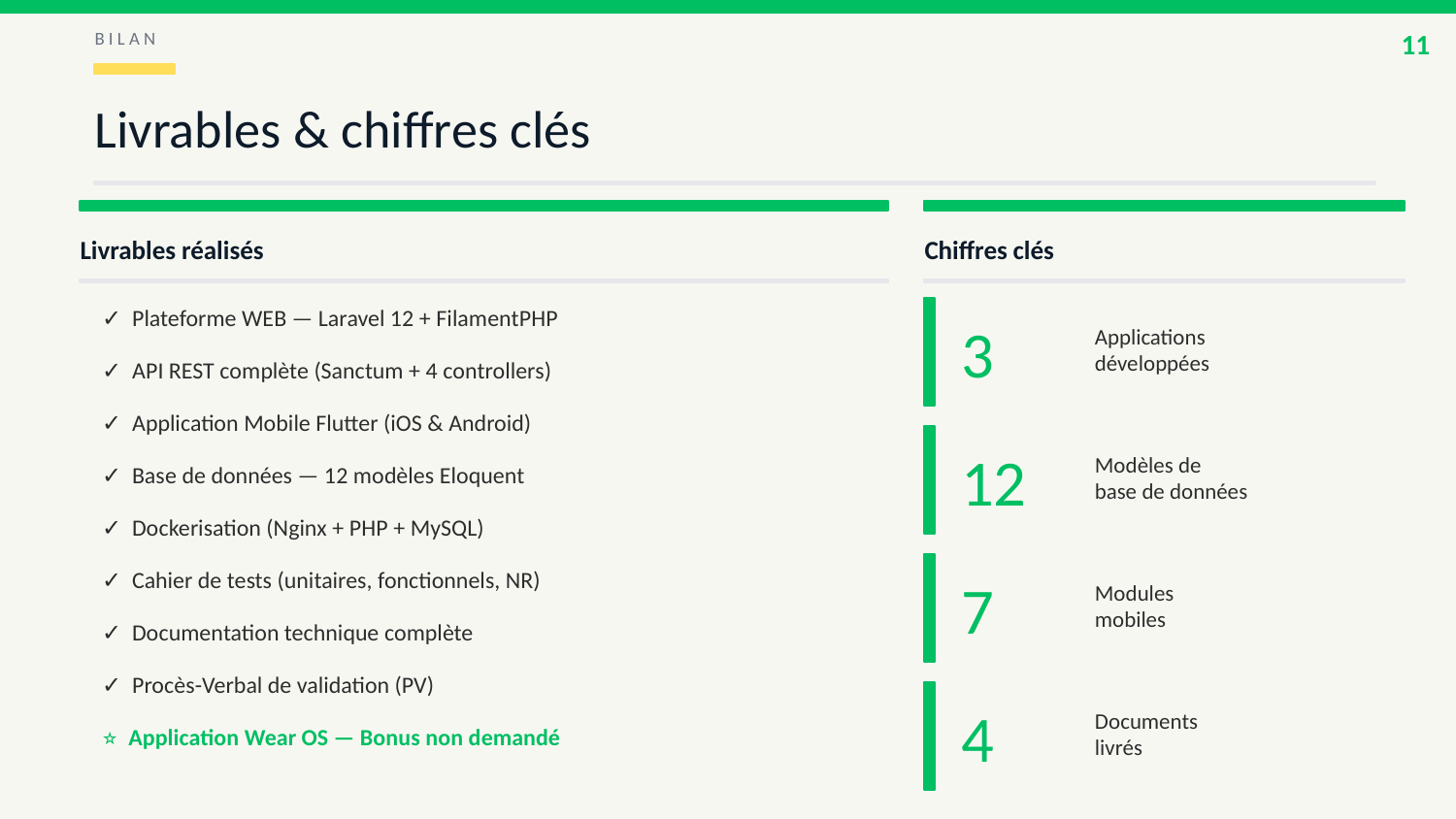

11
BILAN

Livrables & chiffres clés

Livrables réalisés
Chiffres clés

✓  Plateforme WEB — Laravel 12 + FilamentPHP

3
Applications
développées
✓  API REST complète (Sanctum + 4 controllers)
✓  Application Mobile Flutter (iOS & Android)

12
Modèles de
base de données
✓  Base de données — 12 modèles Eloquent
✓  Dockerisation (Nginx + PHP + MySQL)

✓  Cahier de tests (unitaires, fonctionnels, NR)
7
Modules
mobiles
✓  Documentation technique complète
✓  Procès-Verbal de validation (PV)

4
Documents
livrés
⭐  Application Wear OS — Bonus non demandé